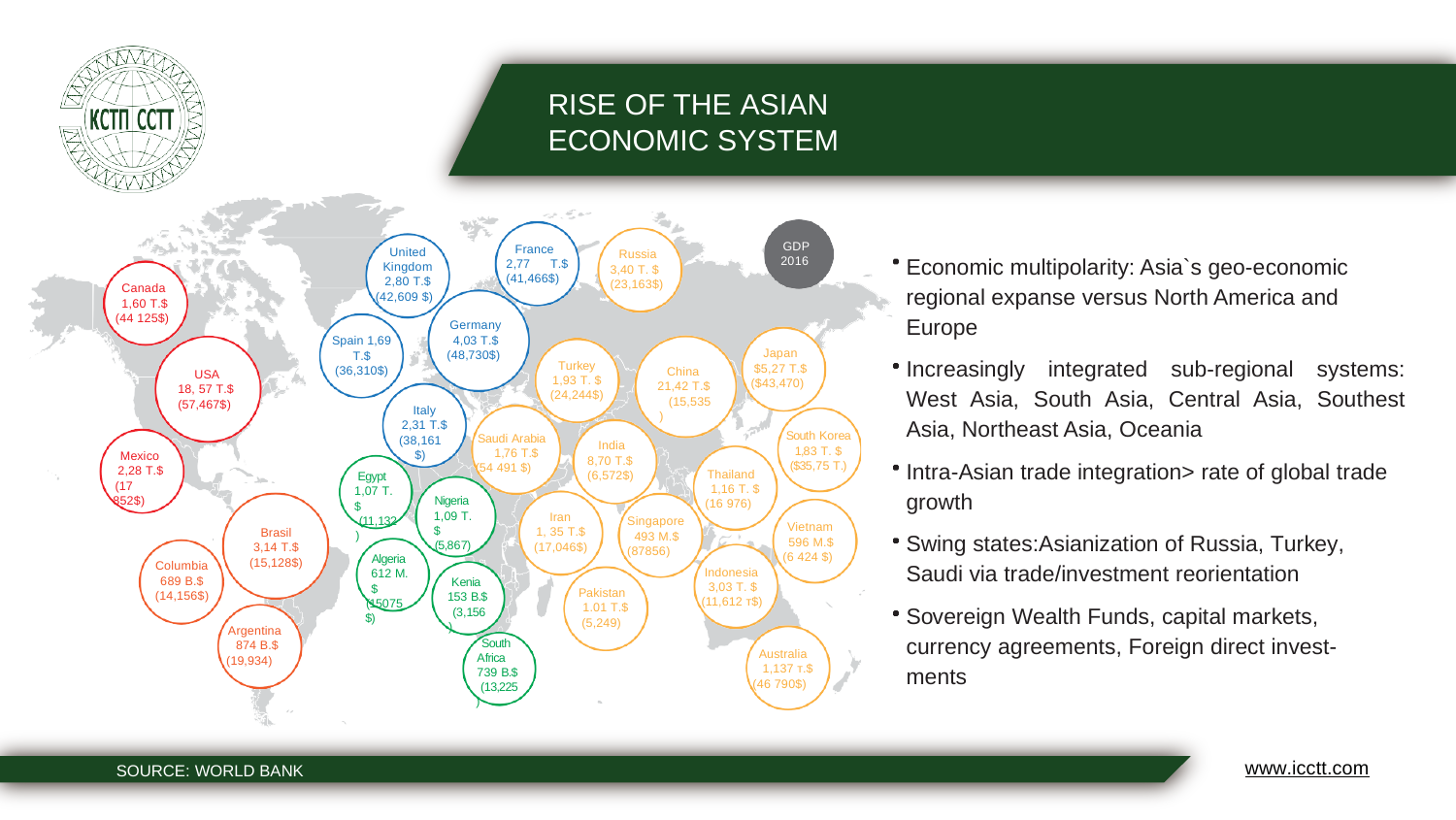

RISE OF THE ASIAN ECONOMIC SYSTEM

GDP 2016
France 2,77 Т.$ (41,466$)
United Kingdom 2,80 Т.$
(42,609 $)
Russia 3,40 Т. $ (23,163$)
Economic multipolarity: Asia`s geo-economic regional expanse versus North America and Europe
Increasingly integrated sub-regional systems: West Asia, South Asia, Central Asia, Southest Asia, Northeast Asia, Oceania
Intra-Asian trade integration> rate of global trade growth
Swing states:Asianization of Russia, Turkey, Saudi via trade/investment reorientation
Sovereign Wealth Funds, capital markets, currency agreements, Foreign direct invest- ments

Canada 1,60 Т.$
(44 125$)
Germany 4,03 Т.$
Spain 1,69 Т.$ (36,310$)
Japan
$5,27 Т.$ ($43,470)
(48,730$)
Turkey 1,93 Т. $ (24,244$)

China 21,42 Т.$
(15,535)
USA 18, 57 Т.$ (57,467$)
Italy 2,31 Т.$
(38,161 $)
South Korea 1,83 Т. $ ($35,75 Т.)
Saudi Arabia 1,76 Т.$
(54 491 $)
India 8,70 T.$ (6,572$)
Mexico 2,28 Т.$
(17 852$)

Thailand 1,16 Т. $
(16 976)
Egypt 1,07 Т.$
(11,132)
Nigeria 1,09 Т.$
(5,867)
Iran
1, 35 Т.$ (17,046$)
Singapore 493 М.$
(87856)
Vietnam 596 М.$
(6 424 $)
Brasil 3,14 Т.$ (15,128$)

Algeria 612 М.$
(15075 $)
Columbia 689 B.$ (14,156$)
Indonesia 3,03 Т. $
(11,612 т$)
Kenia 153 B.$
(3,156)
Pakistan
1.01 Т.$ (5,249)

Argentina 874 B.$
(19,934)
South Africa 739 B.$
(13,225)
Australia 1,137 т.$
(46 790$)

www.icctt.com
SOURCE: WORLD BANK